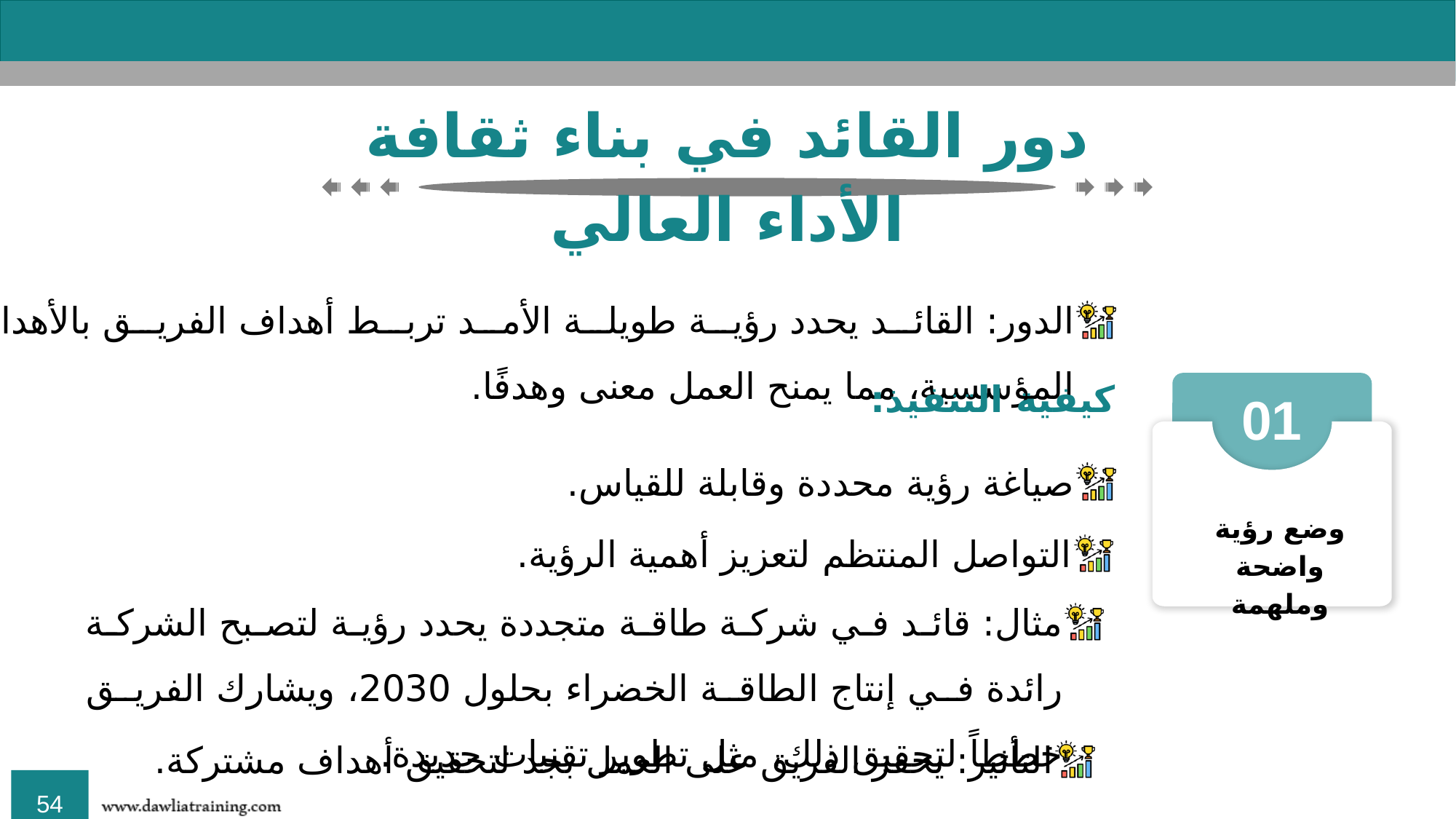

دور القائد في بناء ثقافة الأداء العالي

الدور: القائد يحدد رؤية طويلة الأمد تربط أهداف الفريق بالأهداف المؤسسية، مما يمنح العمل معنى وهدفًا.
كيفية التنفيذ:

01

وضع رؤية واضحة وملهمة
صياغة رؤية محددة وقابلة للقياس.
التواصل المنتظم لتعزيز أهمية الرؤية.
مثال: قائد في شركة طاقة متجددة يحدد رؤية لتصبح الشركة رائدة في إنتاج الطاقة الخضراء بحلول 2030، ويشارك الفريق خططاً لتحقيق ذلك، مثل تطوير تقنيات جديدة.
التأثير: يحفز الفريق على العمل بجد لتحقيق أهداف مشتركة.